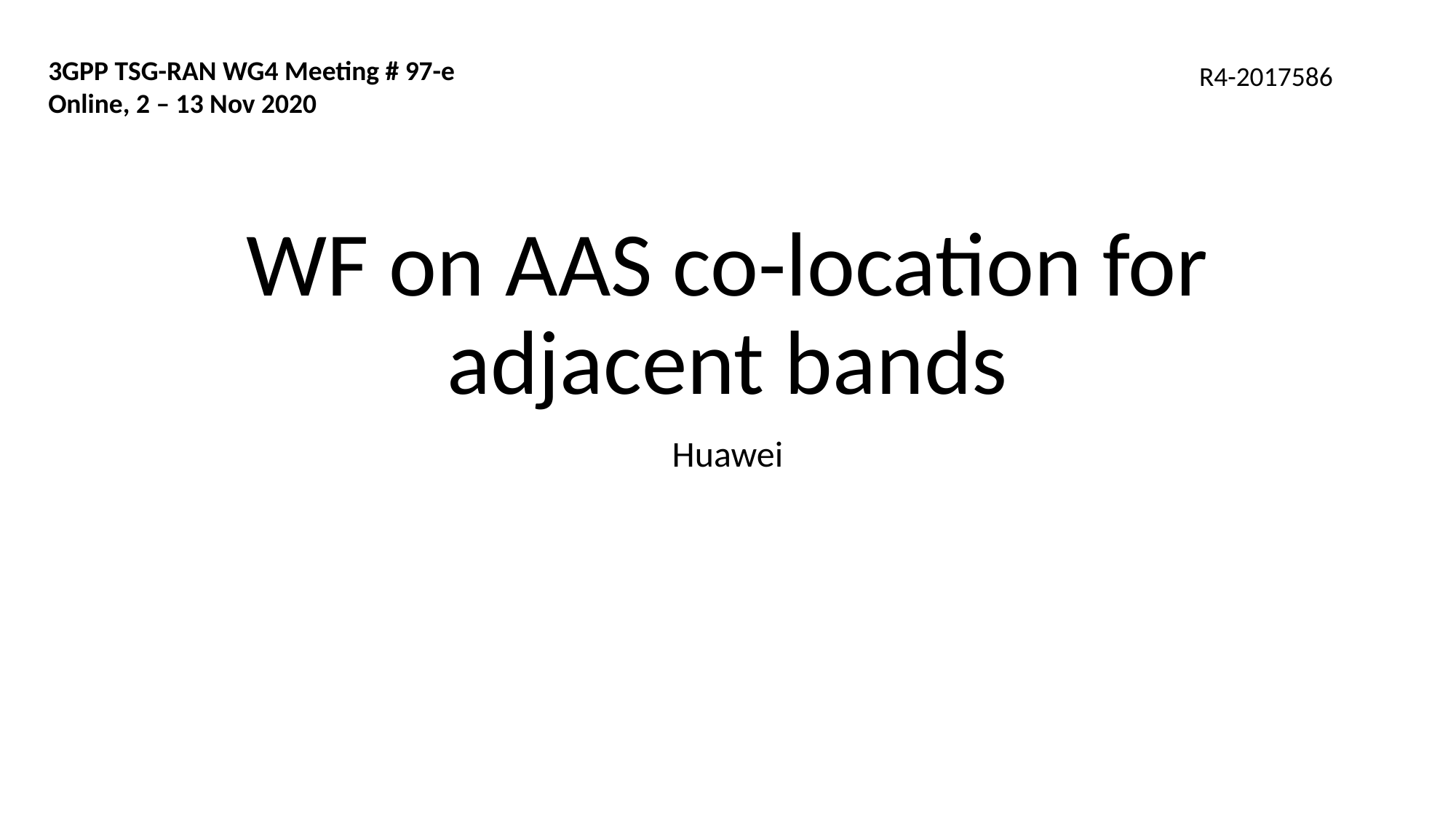

3GPP TSG-RAN WG4 Meeting # 97-e
Online, 2 – 13 Nov 2020
R4-2017586
# WF on AAS co-location for adjacent bands
Huawei